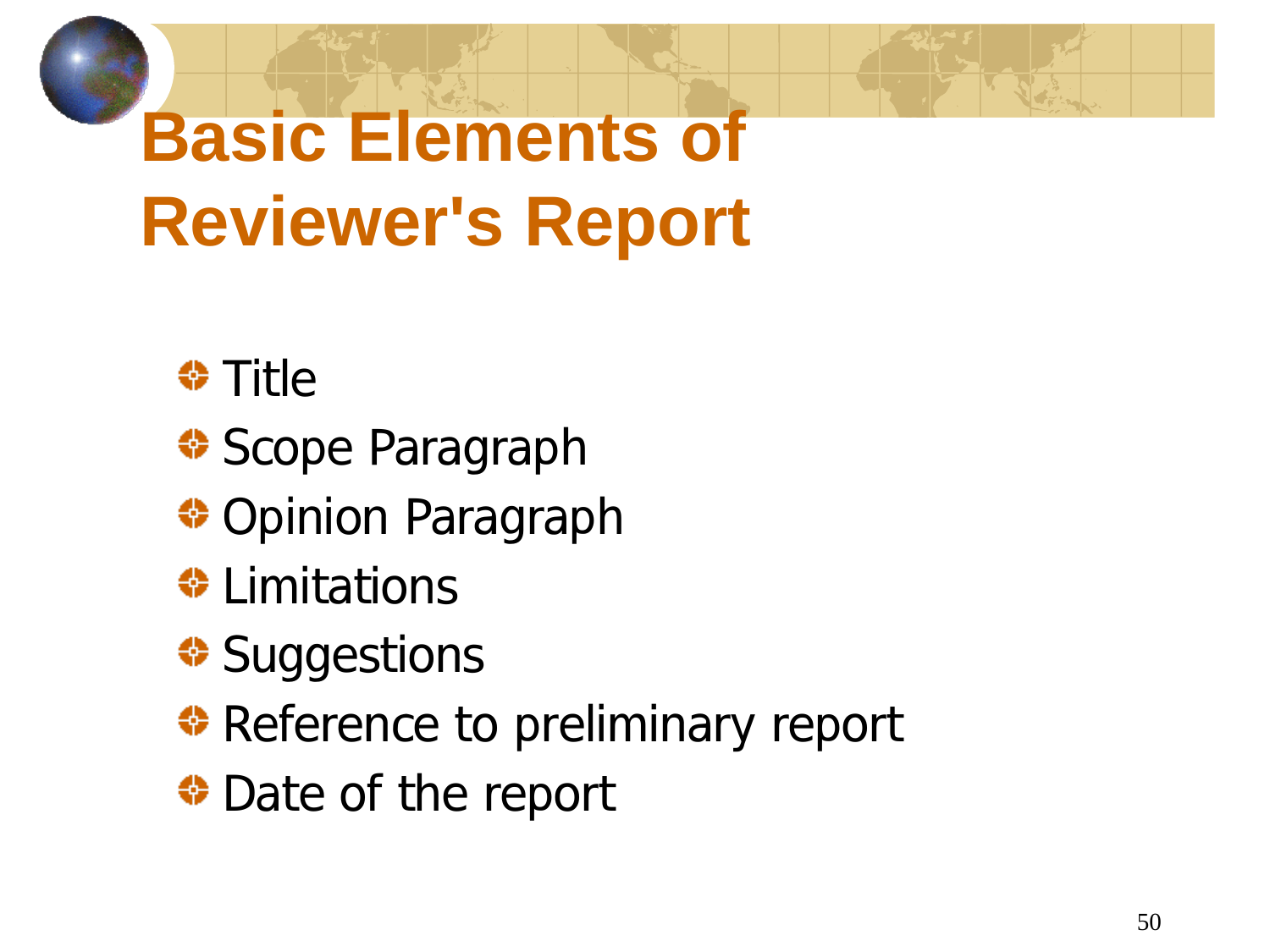

# Basic Elements of Reviewer's Report
Title
Scope Paragraph
Opinion Paragraph
Limitations
Suggestions
Reference to preliminary report
Date of the report
50